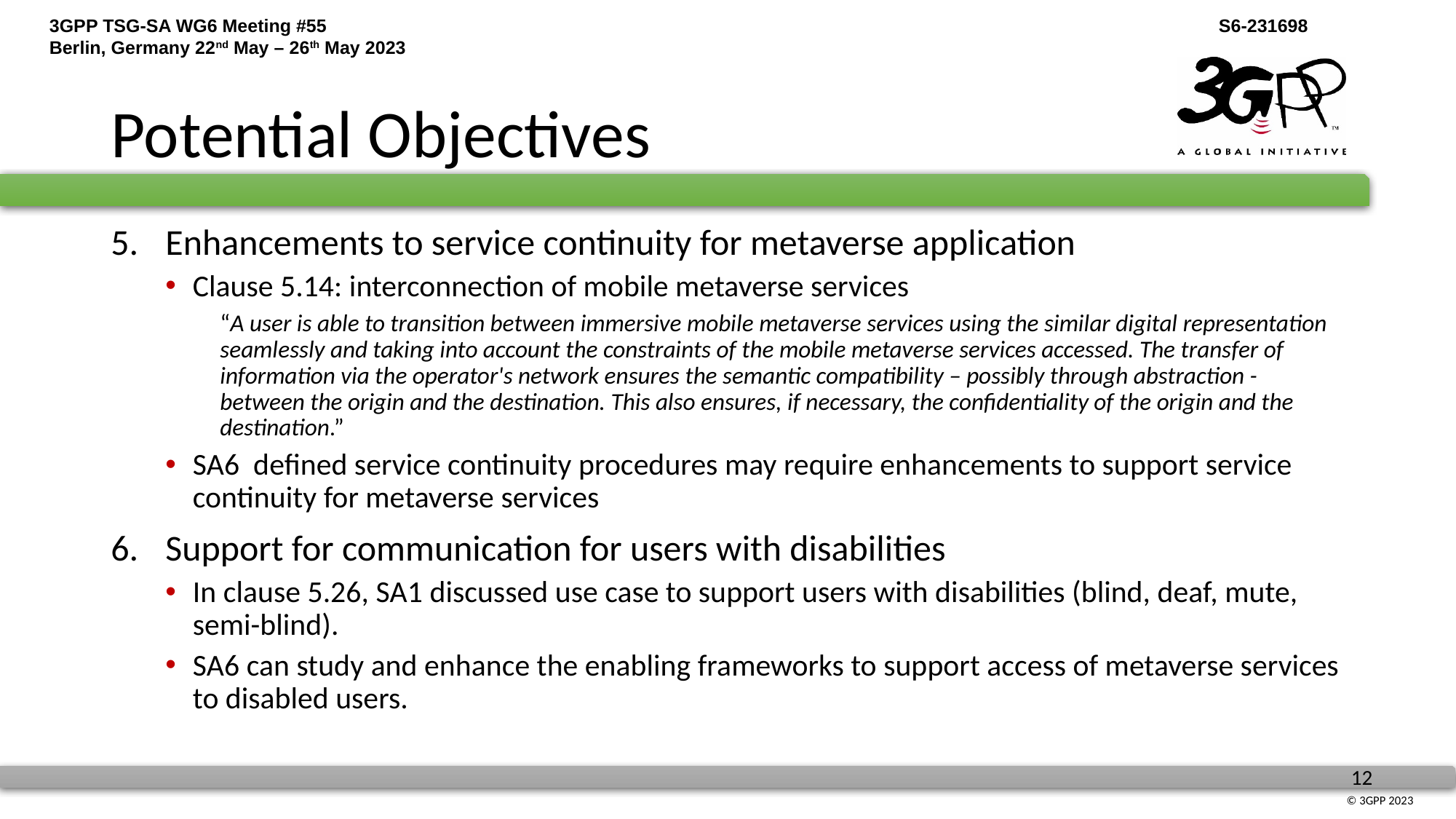

# Potential Objectives
Enhancements to service continuity for metaverse application
Clause 5.14: interconnection of mobile metaverse services
“A user is able to transition between immersive mobile metaverse services using the similar digital representation seamlessly and taking into account the constraints of the mobile metaverse services accessed. The transfer of information via the operator's network ensures the semantic compatibility – possibly through abstraction - between the origin and the destination. This also ensures, if necessary, the confidentiality of the origin and the destination.”
SA6  defined service continuity procedures may require enhancements to support service continuity for metaverse services
Support for communication for users with disabilities
In clause 5.26, SA1 discussed use case to support users with disabilities (blind, deaf, mute, semi-blind).
SA6 can study and enhance the enabling frameworks to support access of metaverse services to disabled users.